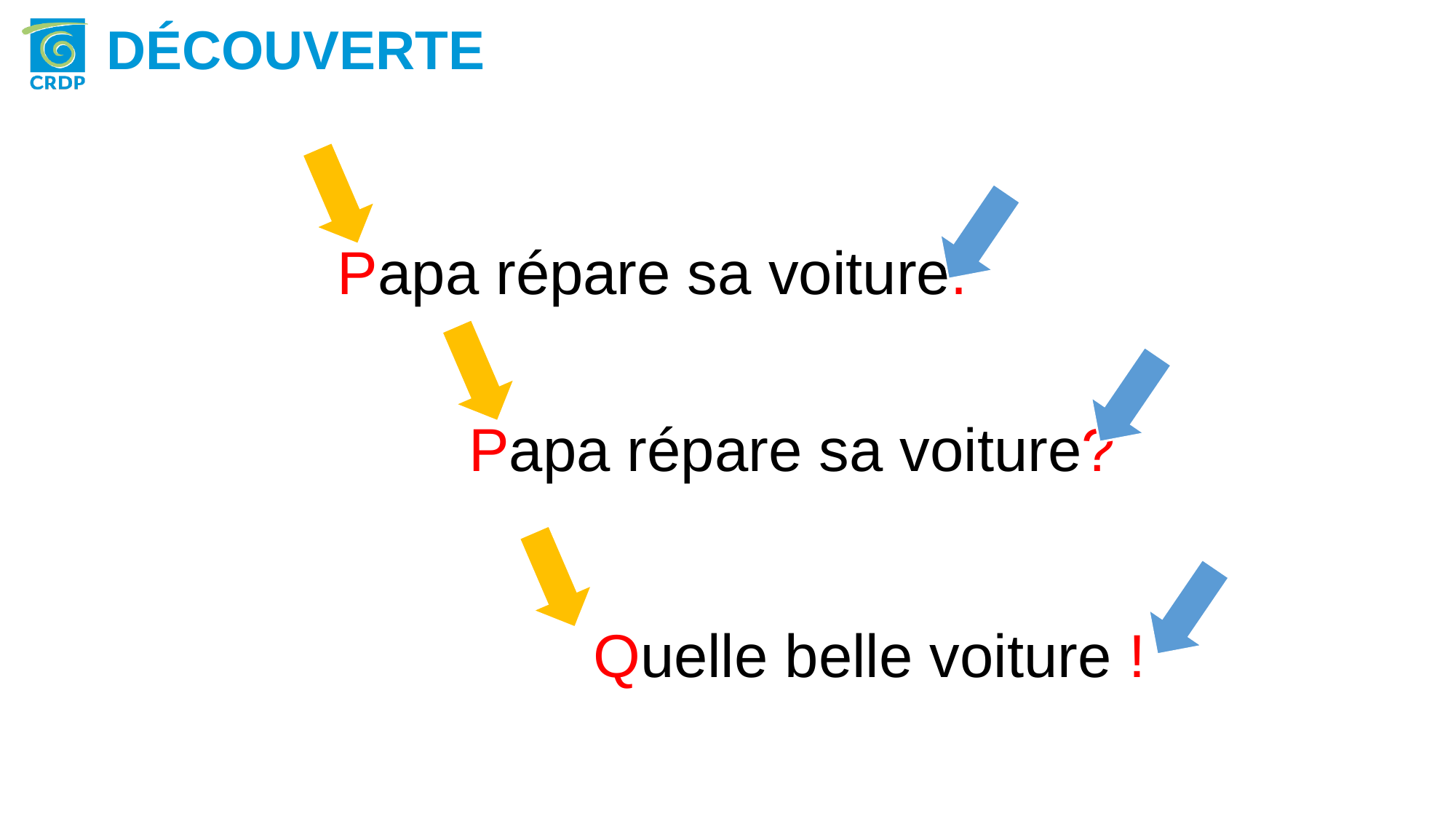

Découverte

Papa répare sa voiture.

Papa répare sa voiture?

Quelle belle voiture !